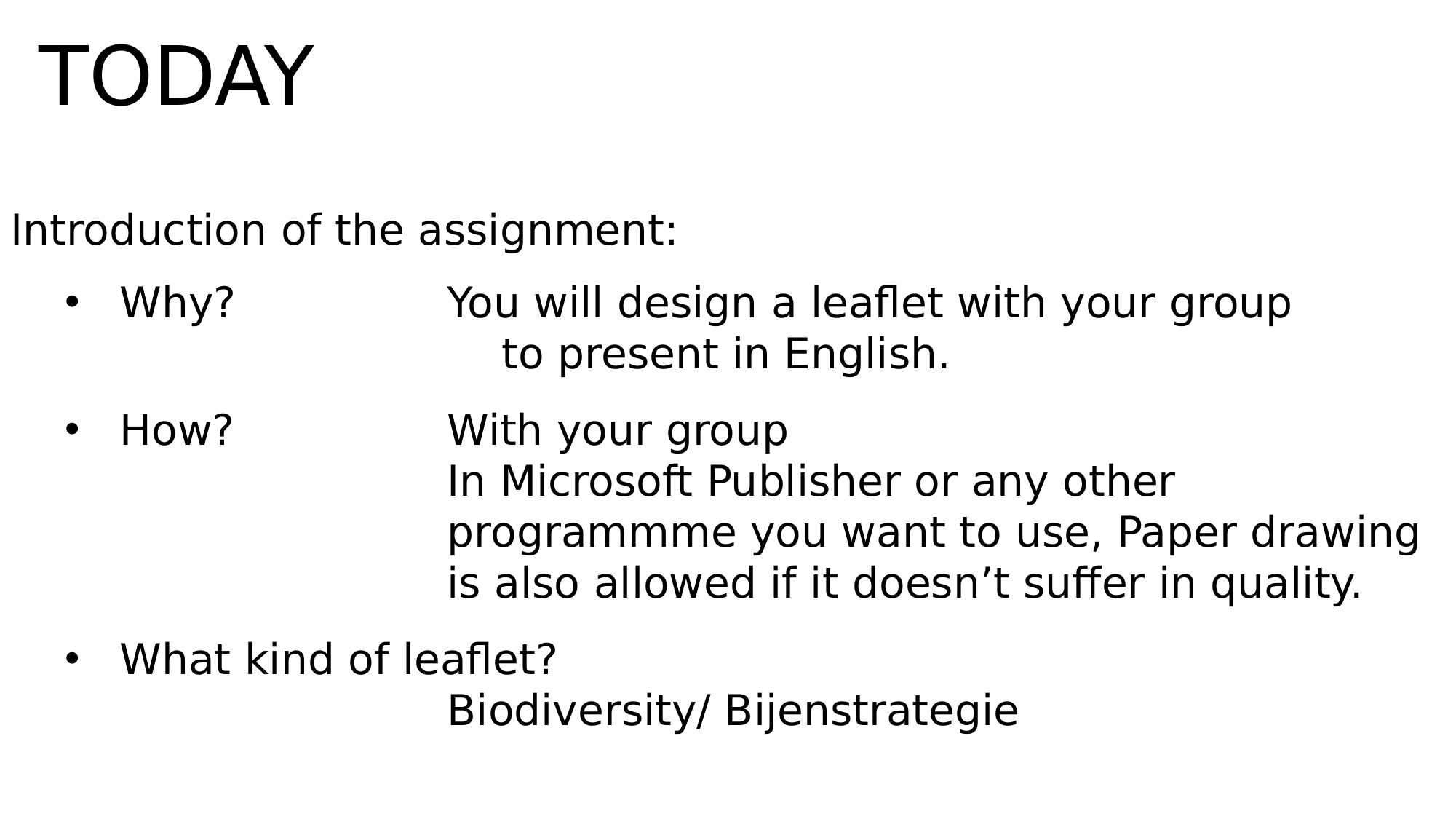

# Today

Introduction of the assignment:

Why?		You will design a leaflet with your group
				to present in English.

How? 		With your group
			In Microsoft Publisher or any other 						programmme you want to use, Paper drawing 			is also allowed if it doesn’t suffer in quality.

What kind of leaflet?
Biodiversity/ Bijenstrategie